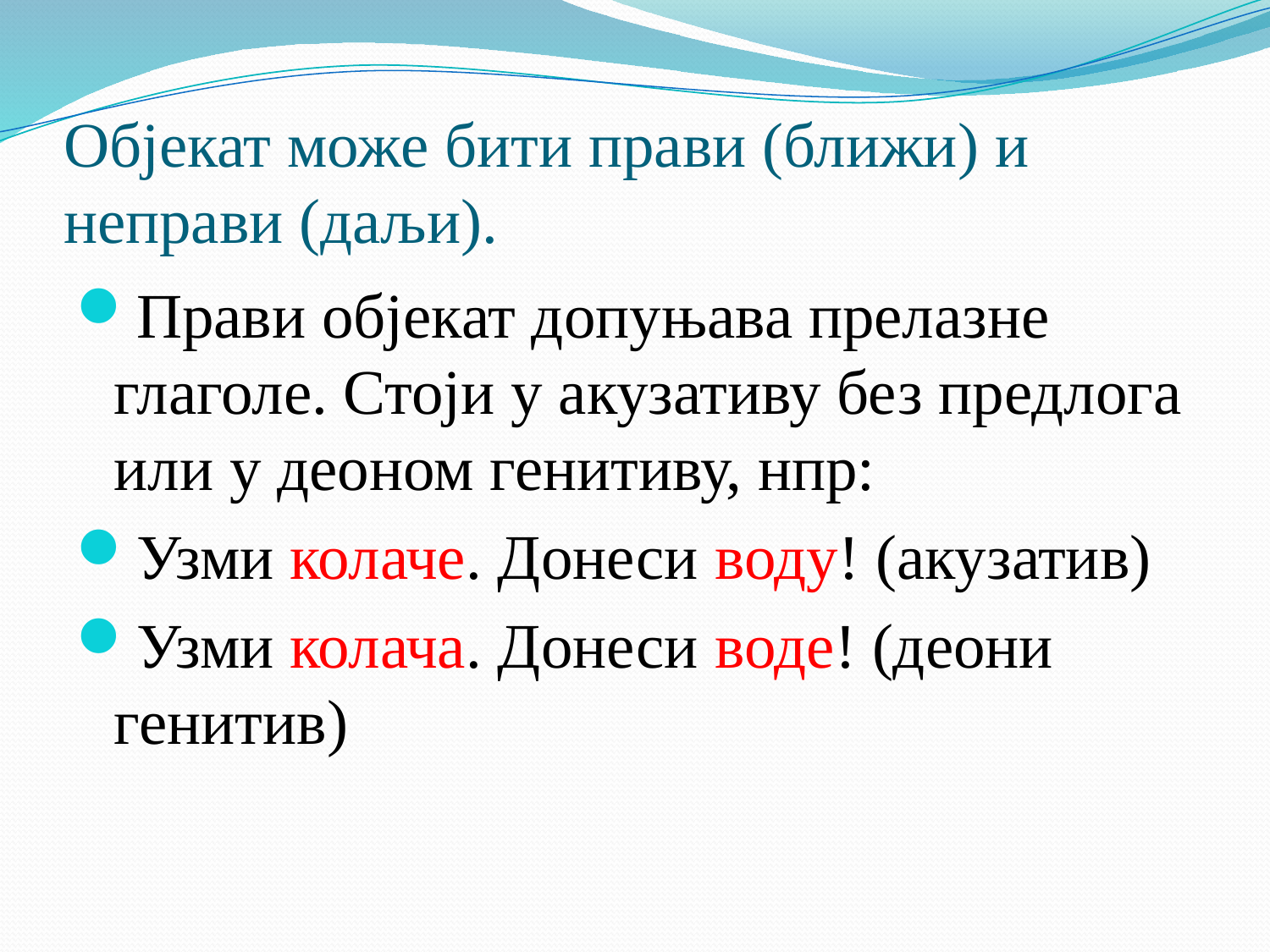

# Објекат може бити прави (ближи) и неправи (даљи).
Прави објекат допуњава прелазне глаголе. Стоји у акузативу без предлога или у деоном генитиву, нпр:
Узми колаче. Донеси воду! (акузатив)
Узми колача. Донеси воде! (деони генитив)